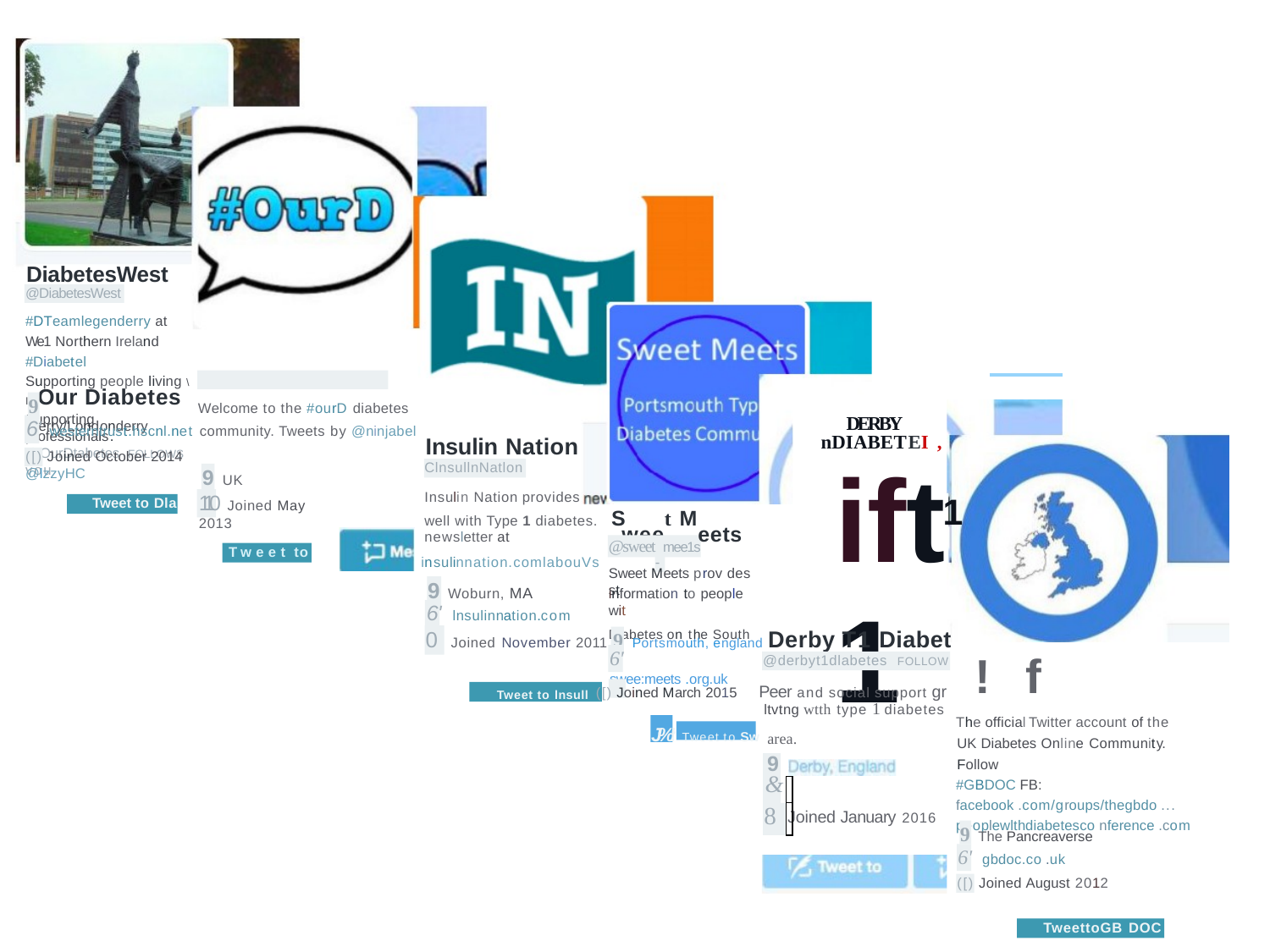

DiabetesWest

@DiabetesWest
#DTeamlegenderry at We1 Northern Ireland #Diabetel
Supporting people living \II  Our Diabetes
Supporting professionals.  @OurDtabetes  FOLLOWS vou

9  Derry/Londonderry
Welcome to the #ourD diabetes

6' westerntrust.hscnl.net community. Tweets by @ninjabel

DERBY nDIABETEI,
Insulin Nation
ift1

([) Joined October 2014    @lzzyHC

ClnsullnNatlon

9 UK
Insulin Nation provides
well with Type 1 diabetes.   S
1

110 Joined May 2013

Tweet to Dla
t M
wee
eets
newsletter at
insulinnation.comlabouVs

@sweet  mee1s

Tweet to

-
Sweet Meets prov des st

9 Woburn, MA
6'  lnsulinnation.com
information to people wit
Diabetes on the South c

0 Joined November 2011 9 Portsmouth,england Derby T1 Diabet

6'  swee:meets .org.uk
!	f
The officialTwitter account of the UK Diabetes Online Community. Follow
#GBDOC FB:
facebook .com/groups/thegbdo ...
peoplewlthdiabetesco nference .com

@derbyt1dlabetes  FOLLOW
Tweet to lnsull  ([) Joined March 2015    Peer and social support gr

ltvtng wtth type 1diabetes

J%': Tweet to Sw  area.

| 9 |  |  |
| --- | --- | --- |
| & |  |  |
| 8 |  |  |

Joined January 2016

9 The Pancreaverse
6'  gbdoc.co .uk
([) Joined August 2012

TweettoGB DOC